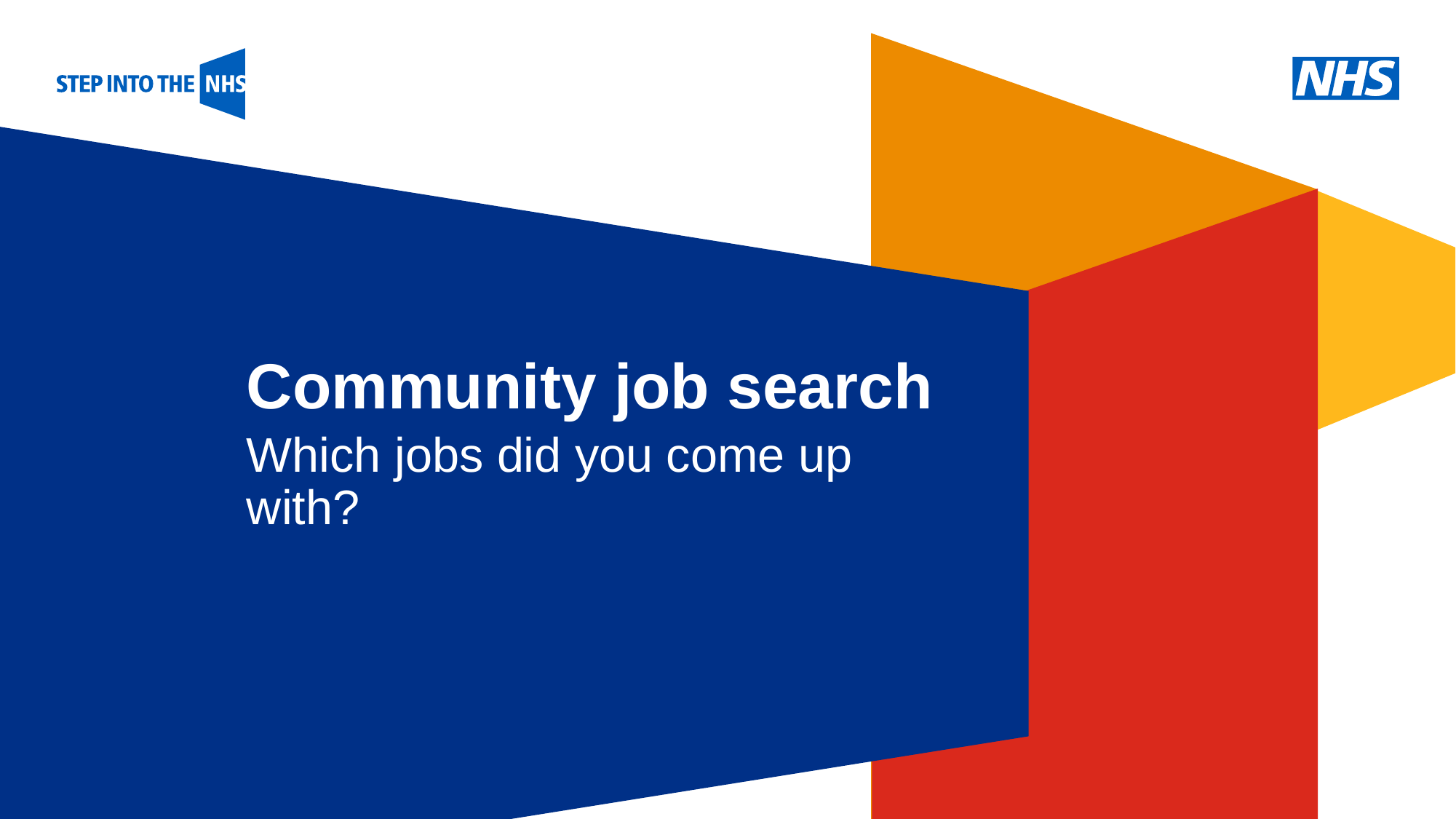

Community job search
Which jobs did you come up with?